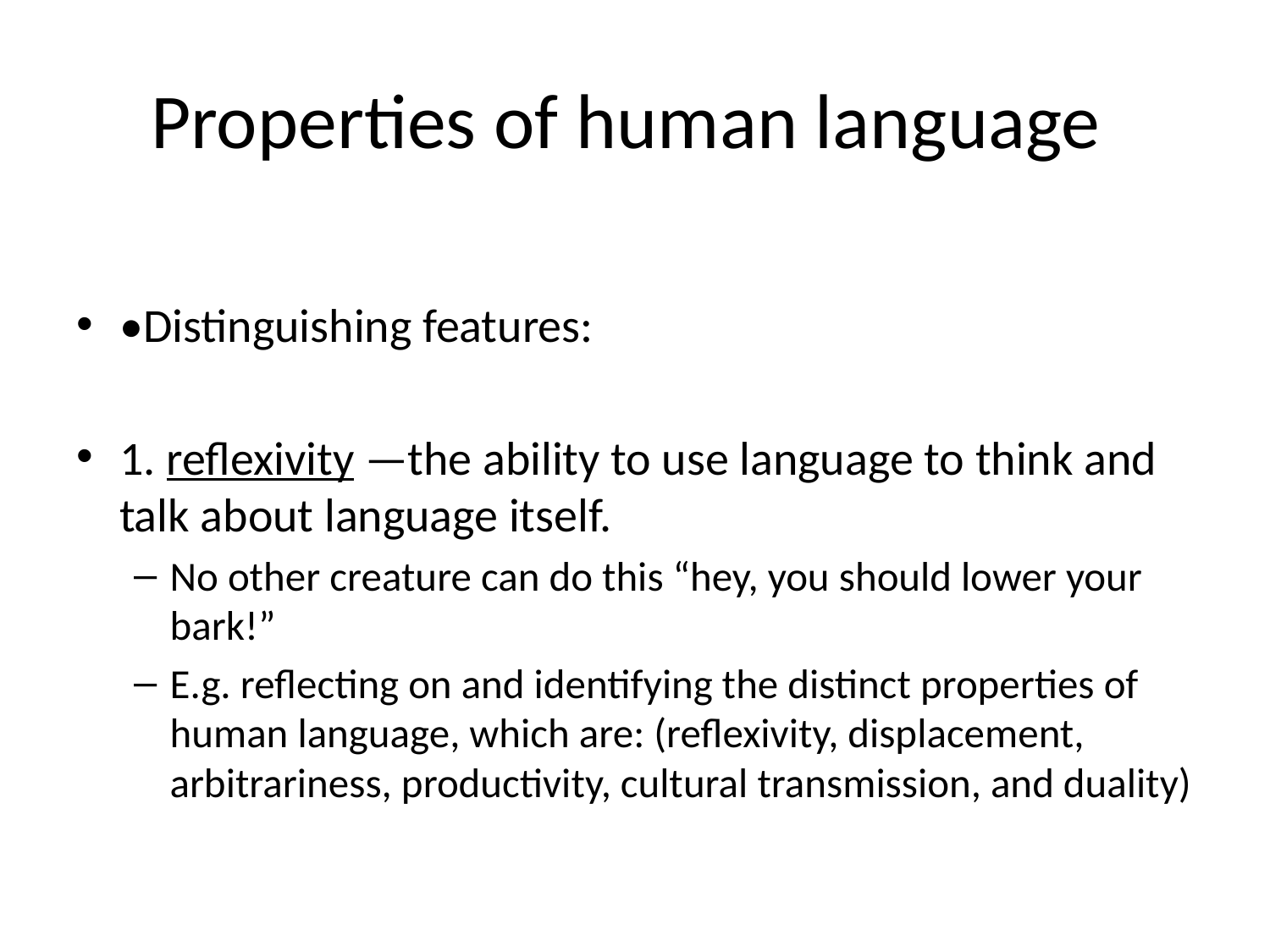

# Properties of human language

•Distinguishing features:

1. reflexivity —the ability to use language to think and talk about language itself.
No other creature can do this “hey, you should lower your bark!”
E.g. reflecting on and identifying the distinct properties of human language, which are: (reflexivity, displacement, arbitrariness, productivity, cultural transmission, and duality)